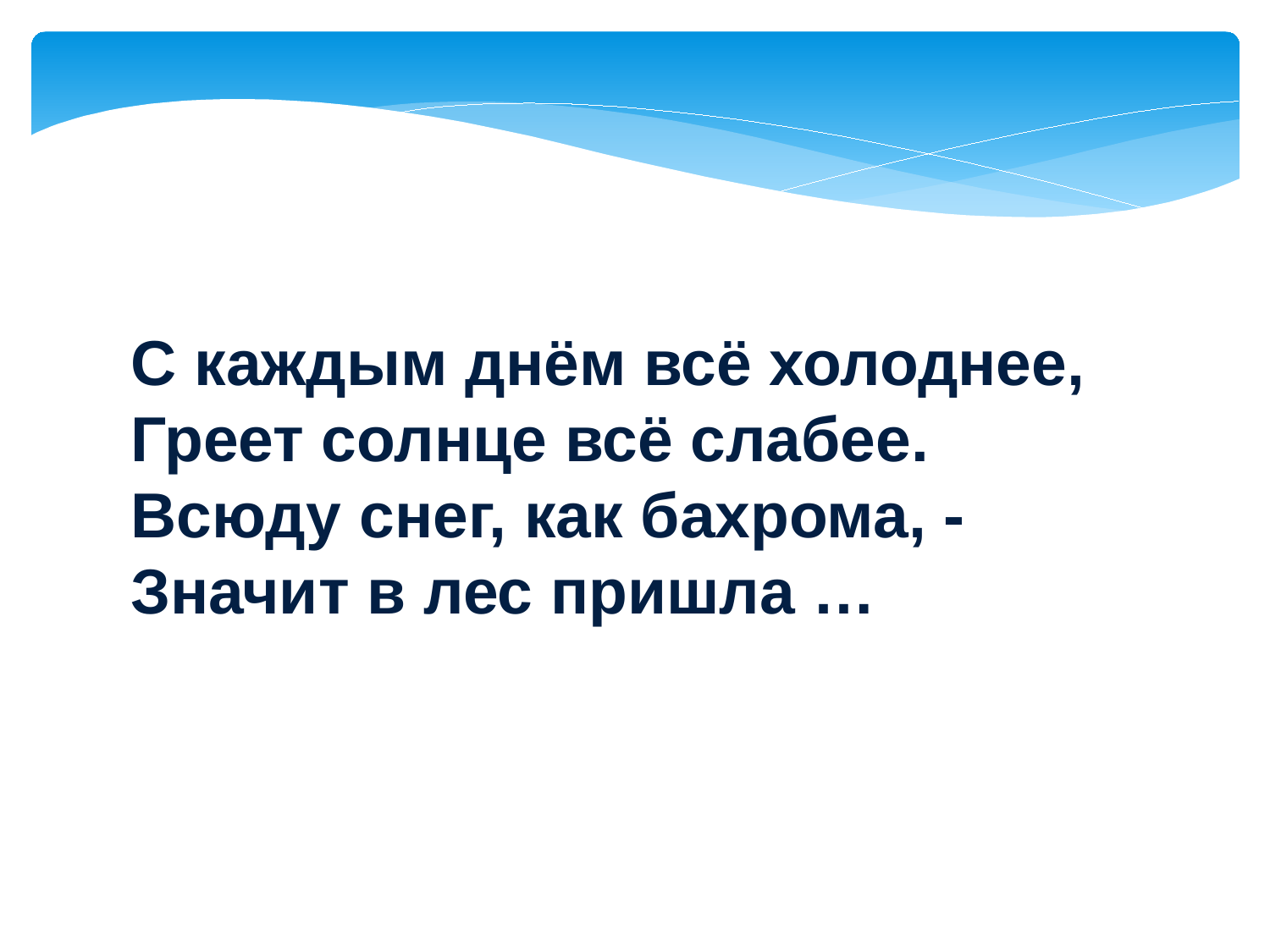

С каждым днём всё холоднее,
Греет солнце всё слабее.
Всюду снег, как бахрома, -
Значит в лес пришла …